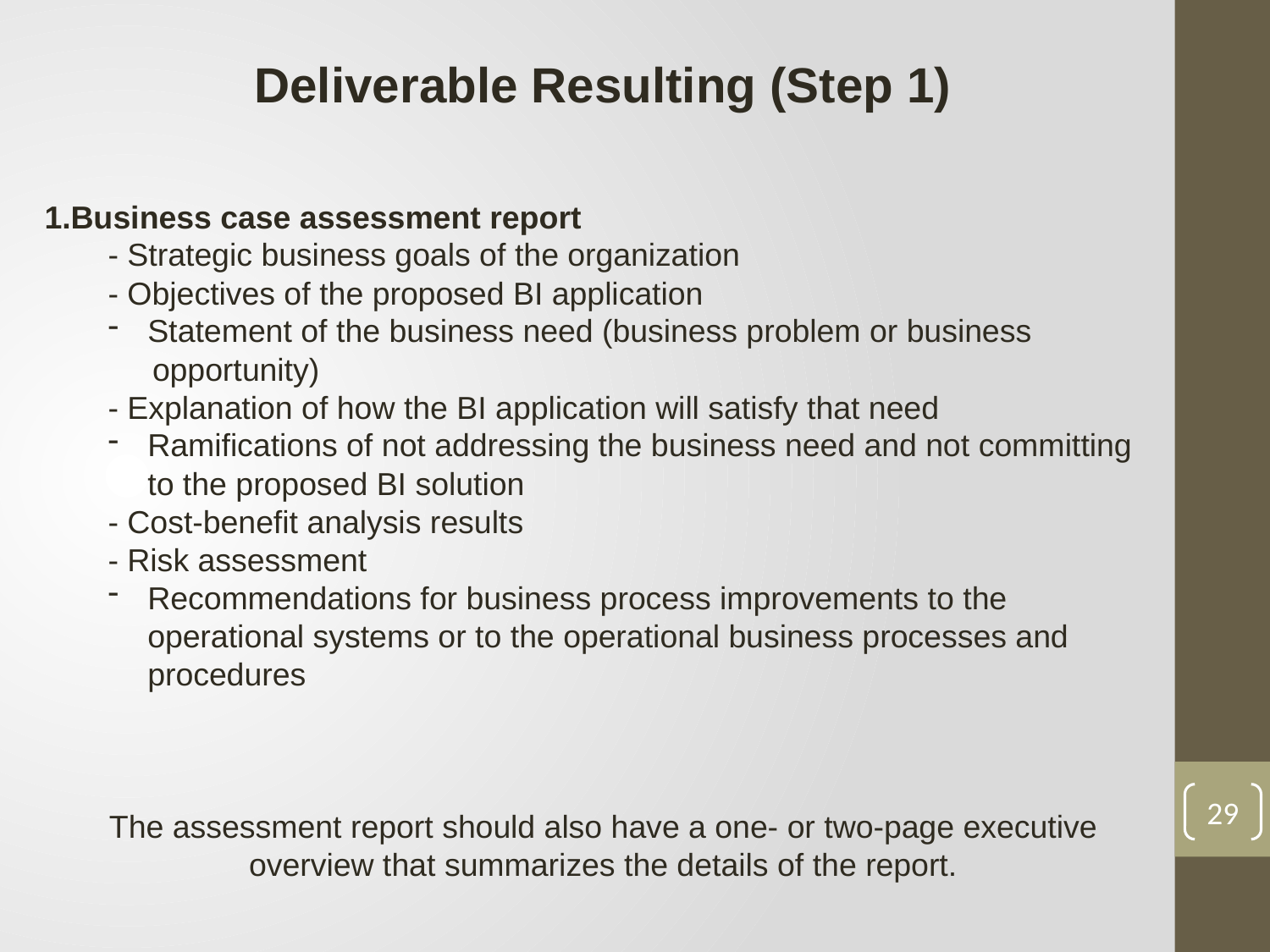

Deliverable Resulting (Step 1)

Business case assessment report
- Strategic business goals of the organization
- Objectives of the proposed BI application
Statement of the business need (business problem or business
     opportunity)
- Explanation of how the BI application will satisfy that need
Ramifications of not addressing the business need and not committing to the proposed BI solution
- Cost-benefit analysis results
- Risk assessment
Recommendations for business process improvements to the operational systems or to the operational business processes and procedures

The assessment report should also have a one- or two-page executive overview that summarizes the details of the report.

29